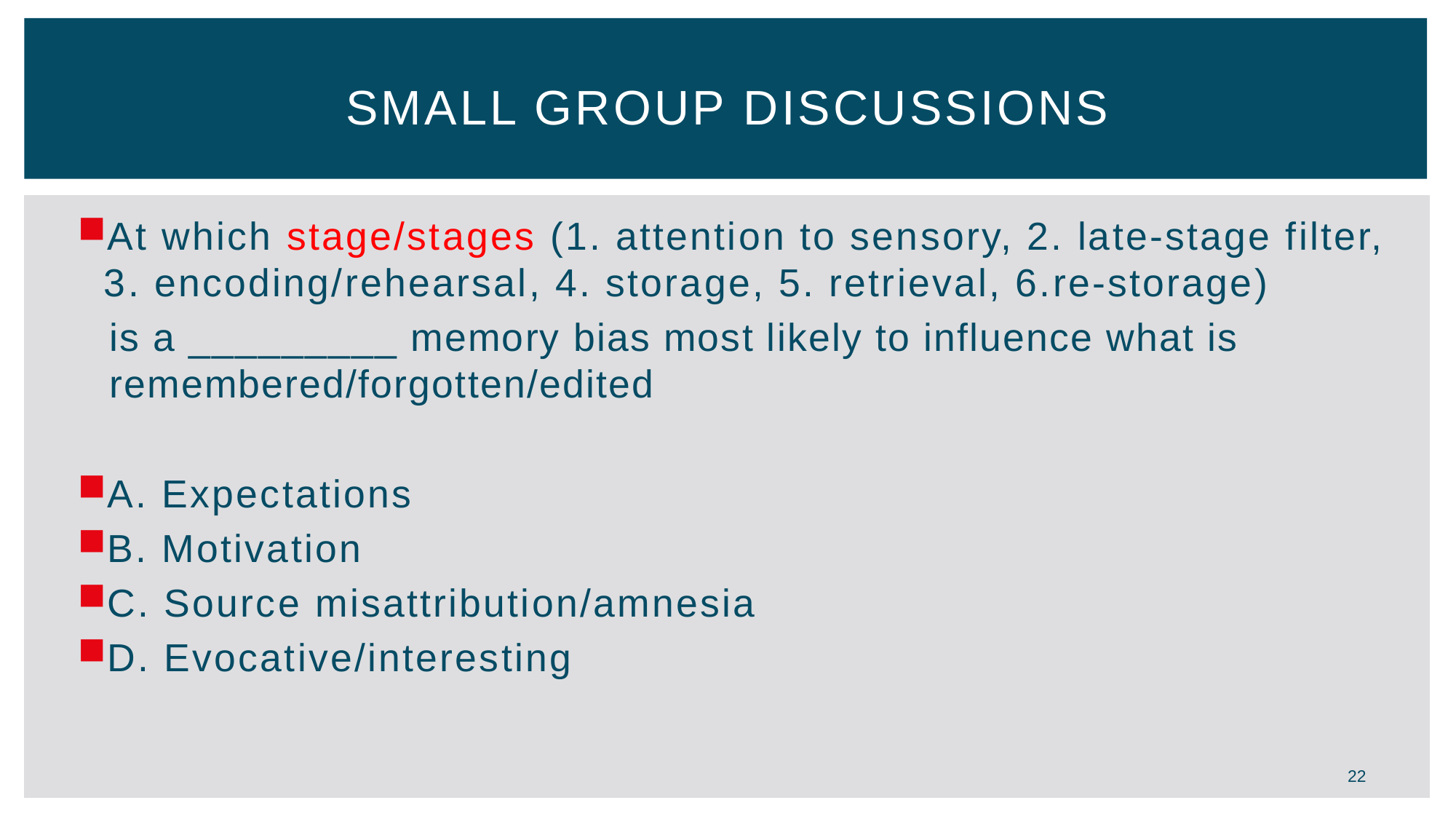

# Small group discussions
At which stage/stages (1. attention to sensory, 2. late-stage filter, 3. encoding/rehearsal, 4. storage, 5. retrieval, 6.re-storage)
is a _________ memory bias most likely to influence what is remembered/forgotten/edited

A. Expectations
B. Motivation
C. Source misattribution/amnesia
D. Evocative/interesting
22